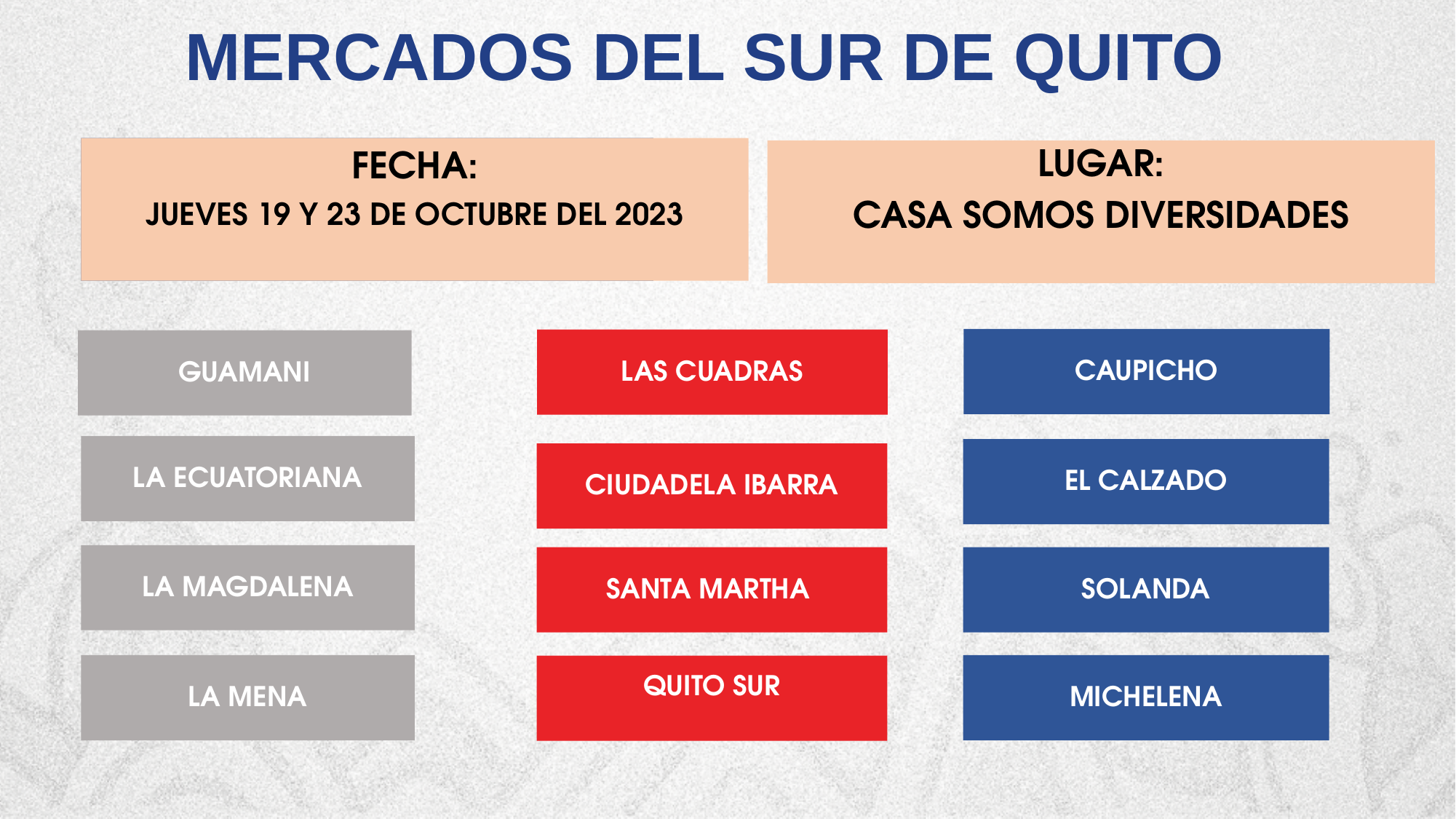

MERCADOS DEL SUR DE QUITO

FECHA:
JUEVES 19 Y 23 DE OCTUBRE DEL 2023

LUGAR:
CASA SOMOS DIVERSIDADES

CAUPICHO

LAS CUADRAS

GUAMANI

LA ECUATORIANA

EL CALZADO

CIUDADELA IBARRA

LA MAGDALENA

SANTA MARTHA

SOLANDA

QUITO SUR

LA MENA

MICHELENA